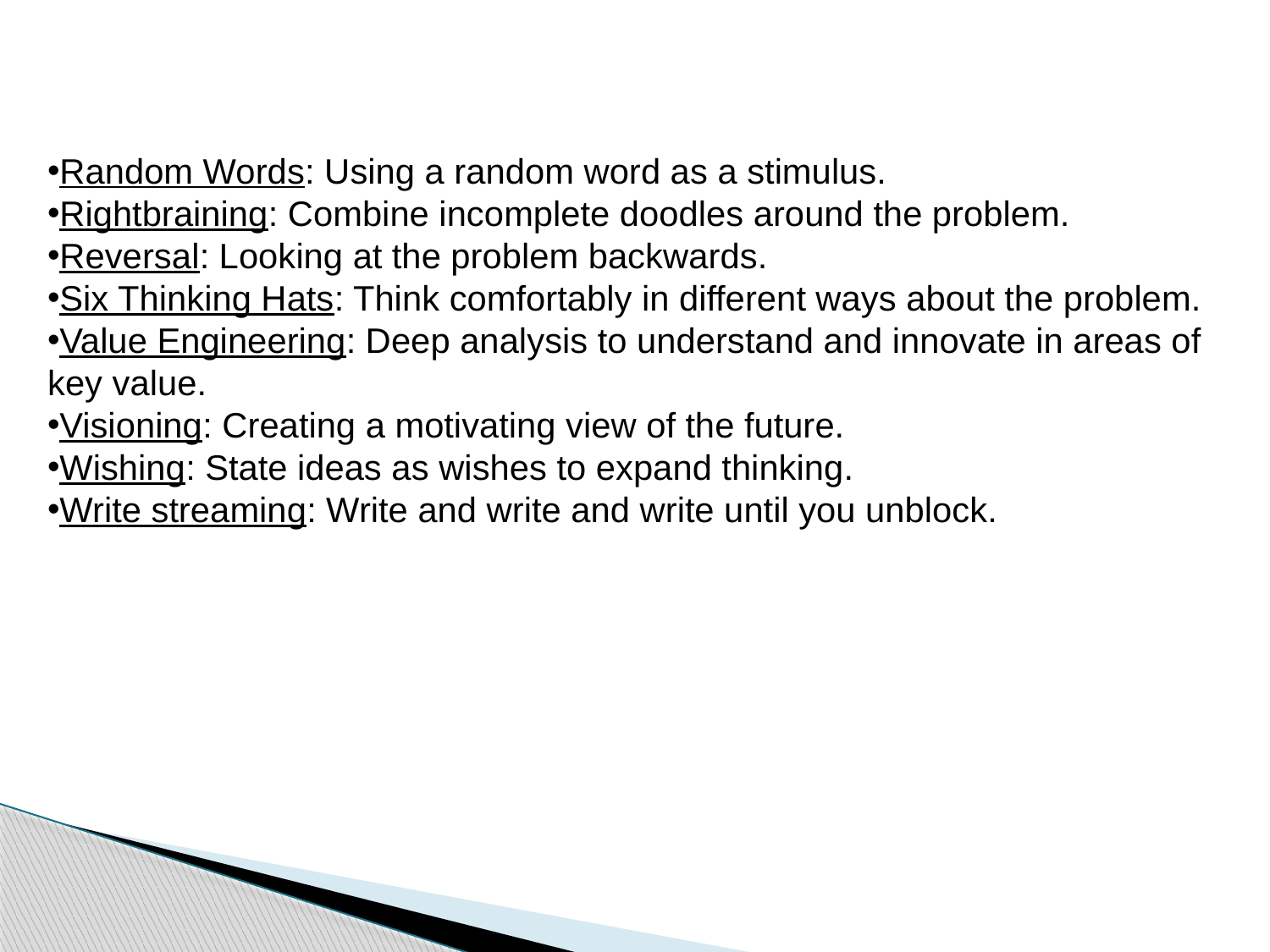

Random Words: Using a random word as a stimulus.
Rightbraining: Combine incomplete doodles around the problem.
Reversal: Looking at the problem backwards.
Six Thinking Hats: Think comfortably in different ways about the problem.
Value Engineering: Deep analysis to understand and innovate in areas of key value.
Visioning: Creating a motivating view of the future.
Wishing: State ideas as wishes to expand thinking.
Write streaming: Write and write and write until you unblock.